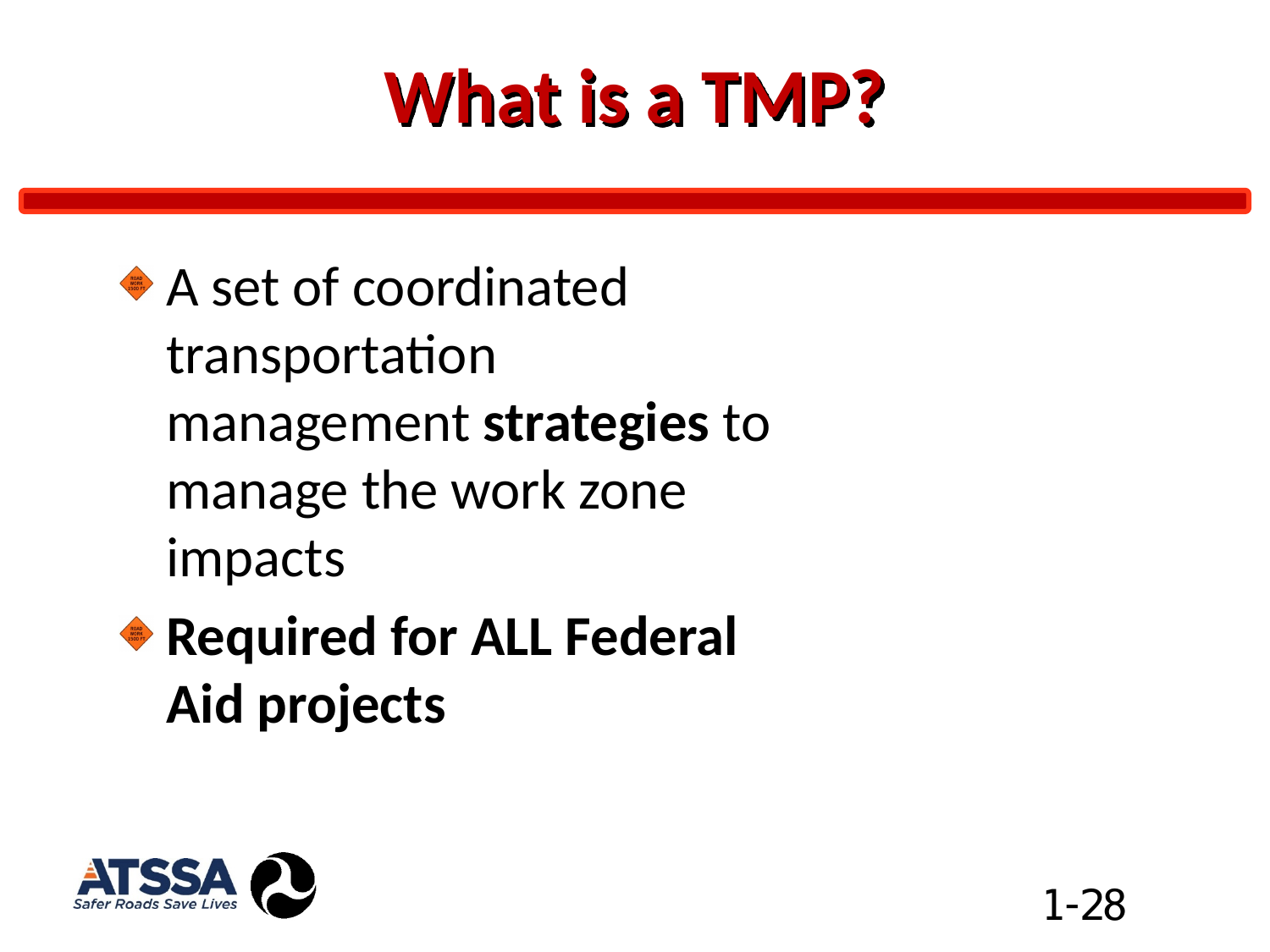

# What is a TMP?
A set of coordinated transportation management strategies to manage the work zone impacts
Required for ALL Federal Aid projects